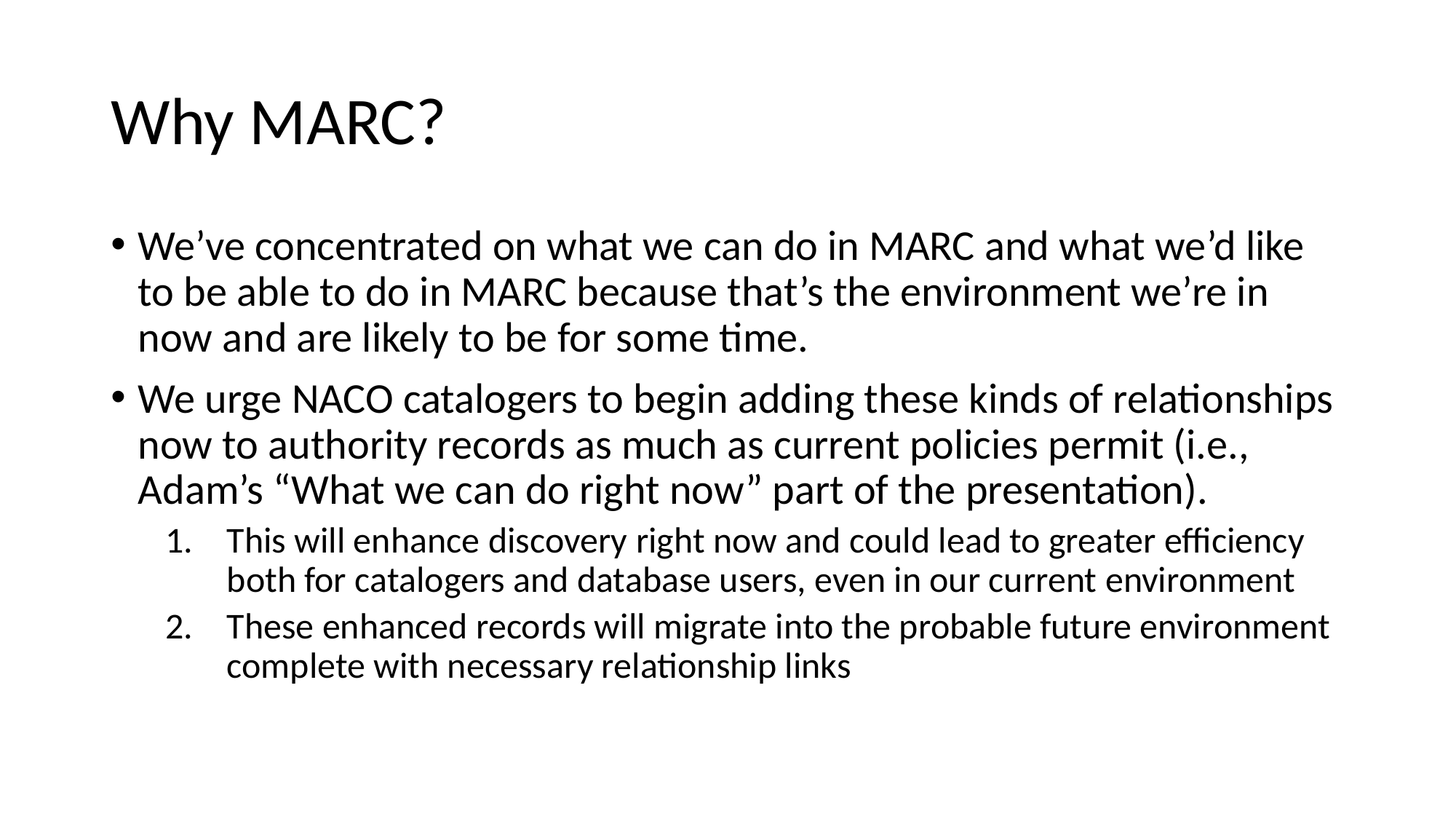

# Why MARC?
We’ve concentrated on what we can do in MARC and what we’d like to be able to do in MARC because that’s the environment we’re in now and are likely to be for some time.
We urge NACO catalogers to begin adding these kinds of relationships now to authority records as much as current policies permit (i.e., Adam’s “What we can do right now” part of the presentation).
This will enhance discovery right now and could lead to greater efficiency both for catalogers and database users, even in our current environment
These enhanced records will migrate into the probable future environment complete with necessary relationship links